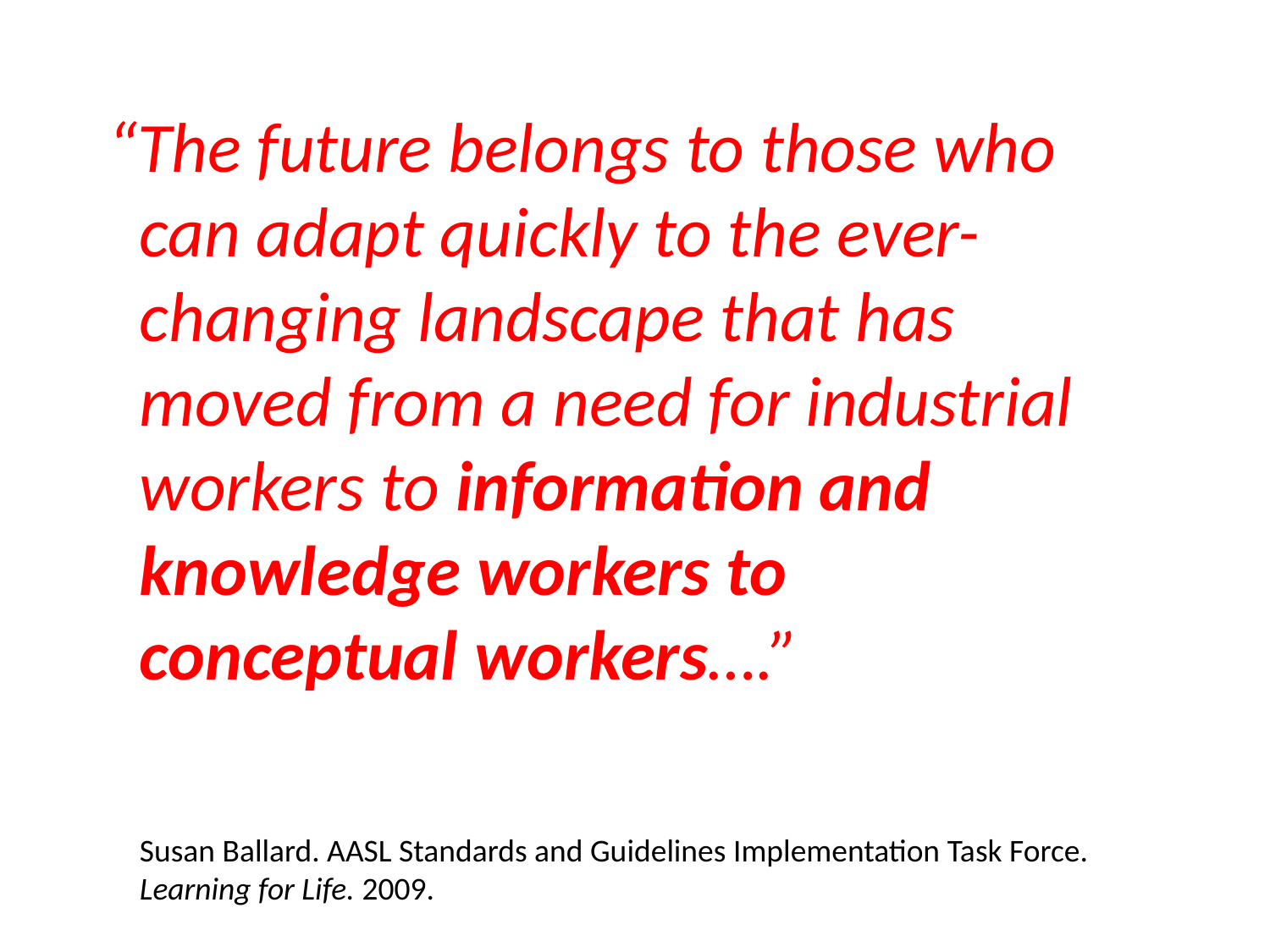

“The future belongs to those who can adapt quickly to the ever-changing landscape that has moved from a need for industrial workers to information and knowledge workers to conceptual workers….”

Susan Ballard. AASL Standards and Guidelines Implementation Task Force. Learning for Life. 2009.